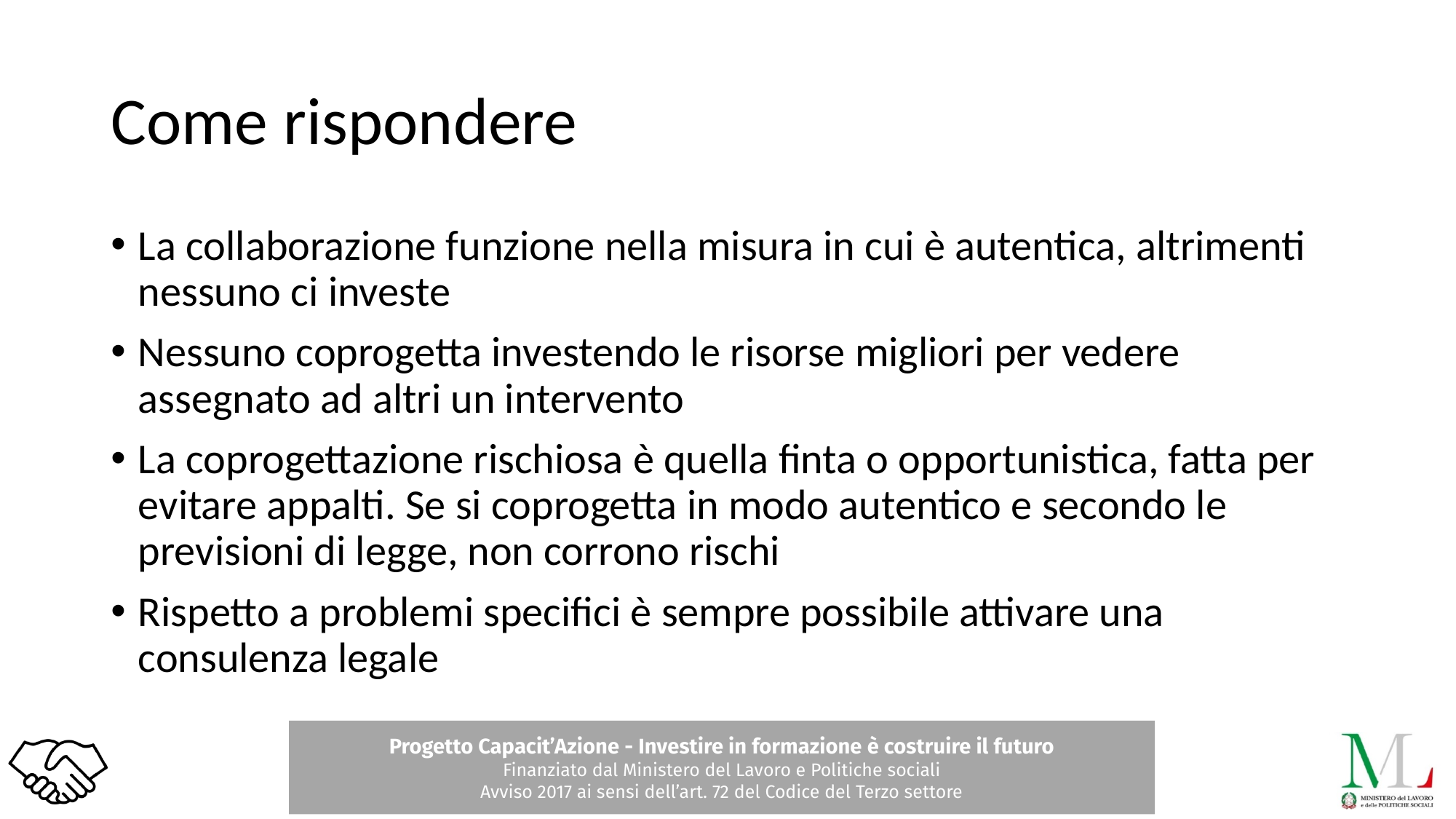

# Come rispondere
La collaborazione funzione nella misura in cui è autentica, altrimenti nessuno ci investe
Nessuno coprogetta investendo le risorse migliori per vedere assegnato ad altri un intervento
La coprogettazione rischiosa è quella finta o opportunistica, fatta per evitare appalti. Se si coprogetta in modo autentico e secondo le previsioni di legge, non corrono rischi
Rispetto a problemi specifici è sempre possibile attivare una consulenza legale